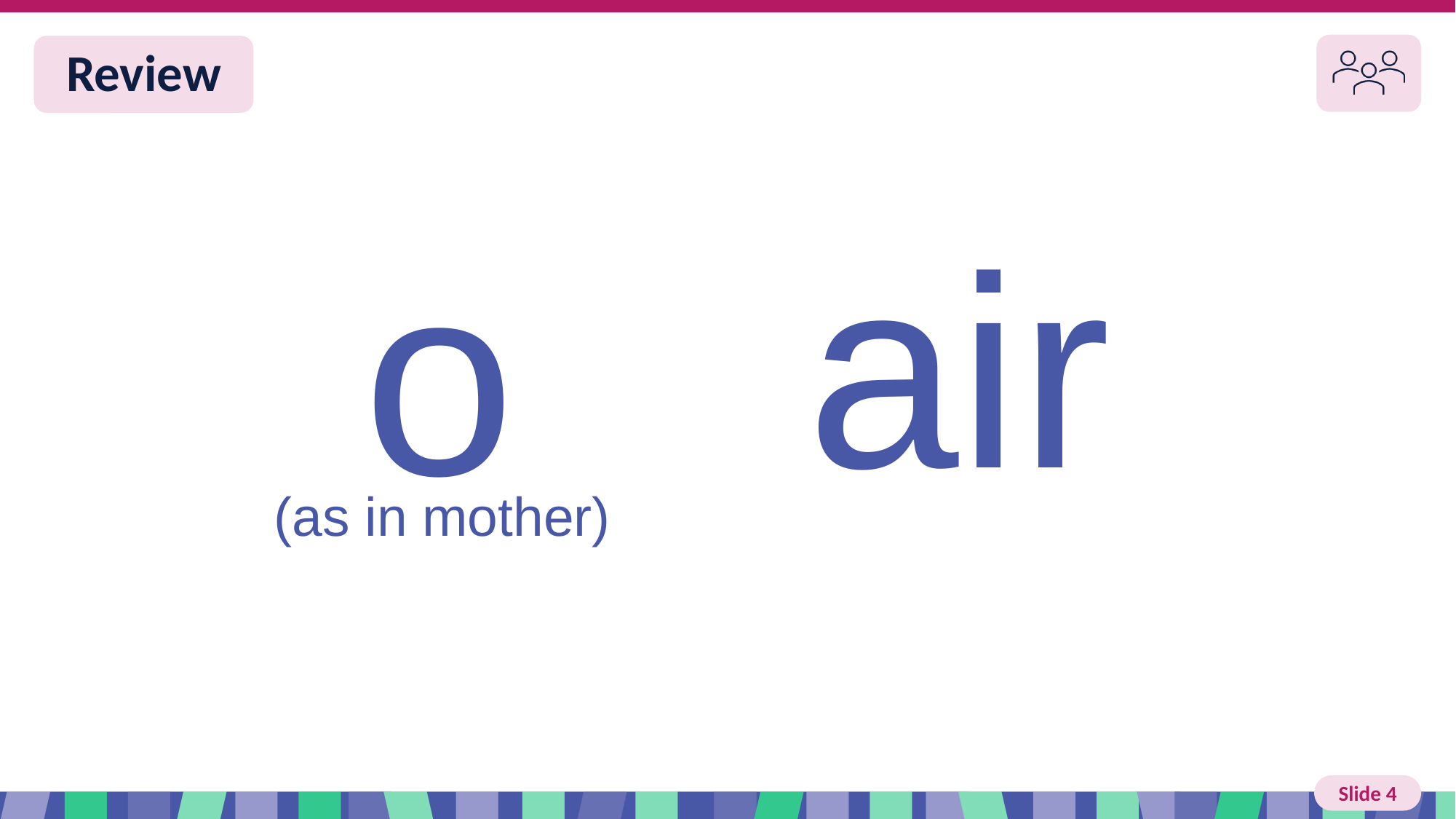

# Slide 4 Review You do

(as in mother)
 air
 o